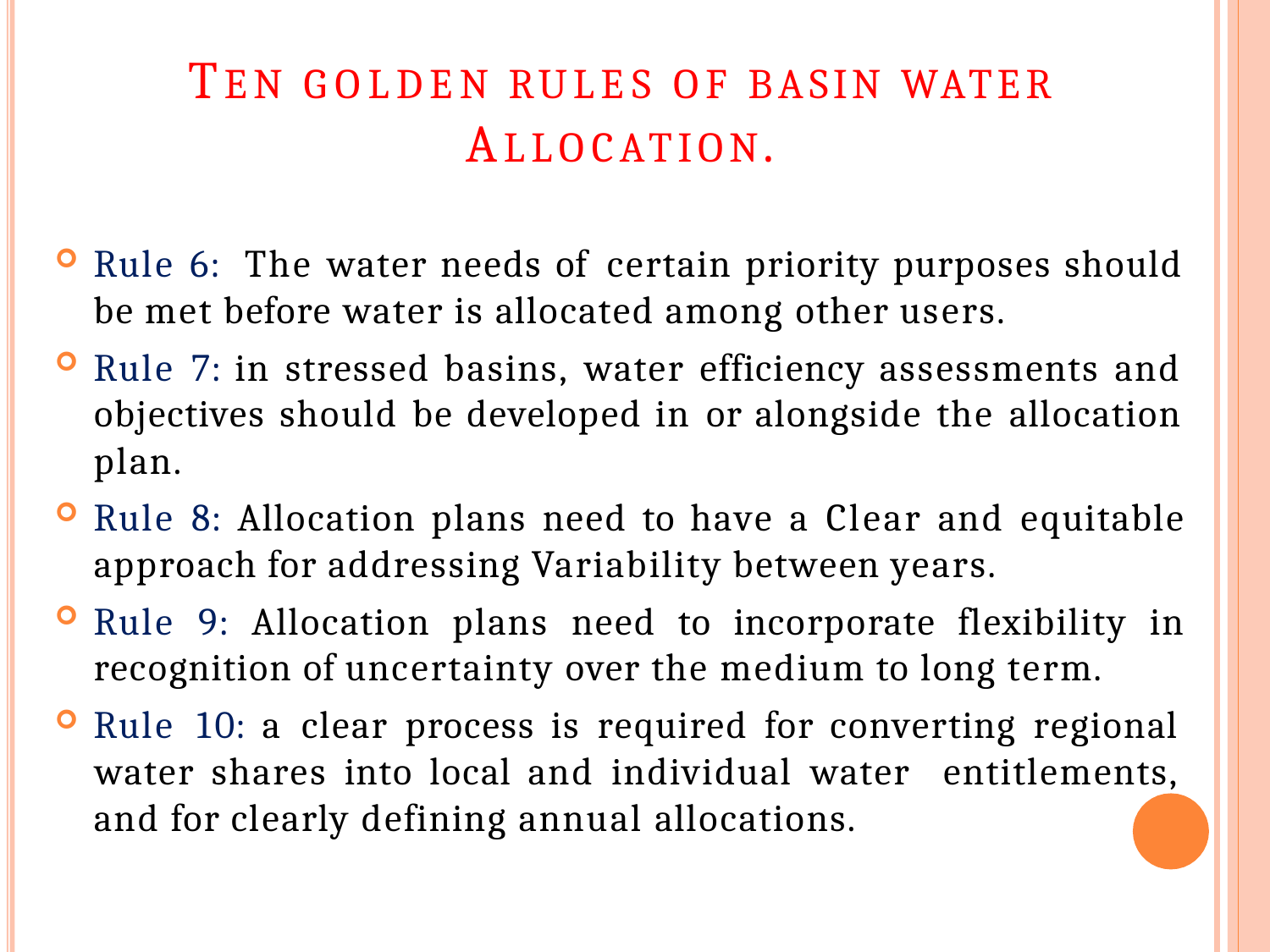

# TEN GOLDEN RULES OF BASIN WATER
ALLOCATION.
Rule 6:  The water needs of certain priority purposes should  be met before water is allocated among other users.
Rule 7: in stressed basins, water efficiency assessments and  objectives should be developed in or alongside the allocation  plan.
Rule 8: Allocation plans need to have a Clear and equitable
approach for addressing Variability between years.
Rule  9:  Allocation  plans  need  to  incorporate  flexibility  in
recognition of uncertainty over the medium to long term.
Rule 10: a clear process is required for converting regional  water shares into local and individual water  entitlements,  and for clearly defining annual allocations.